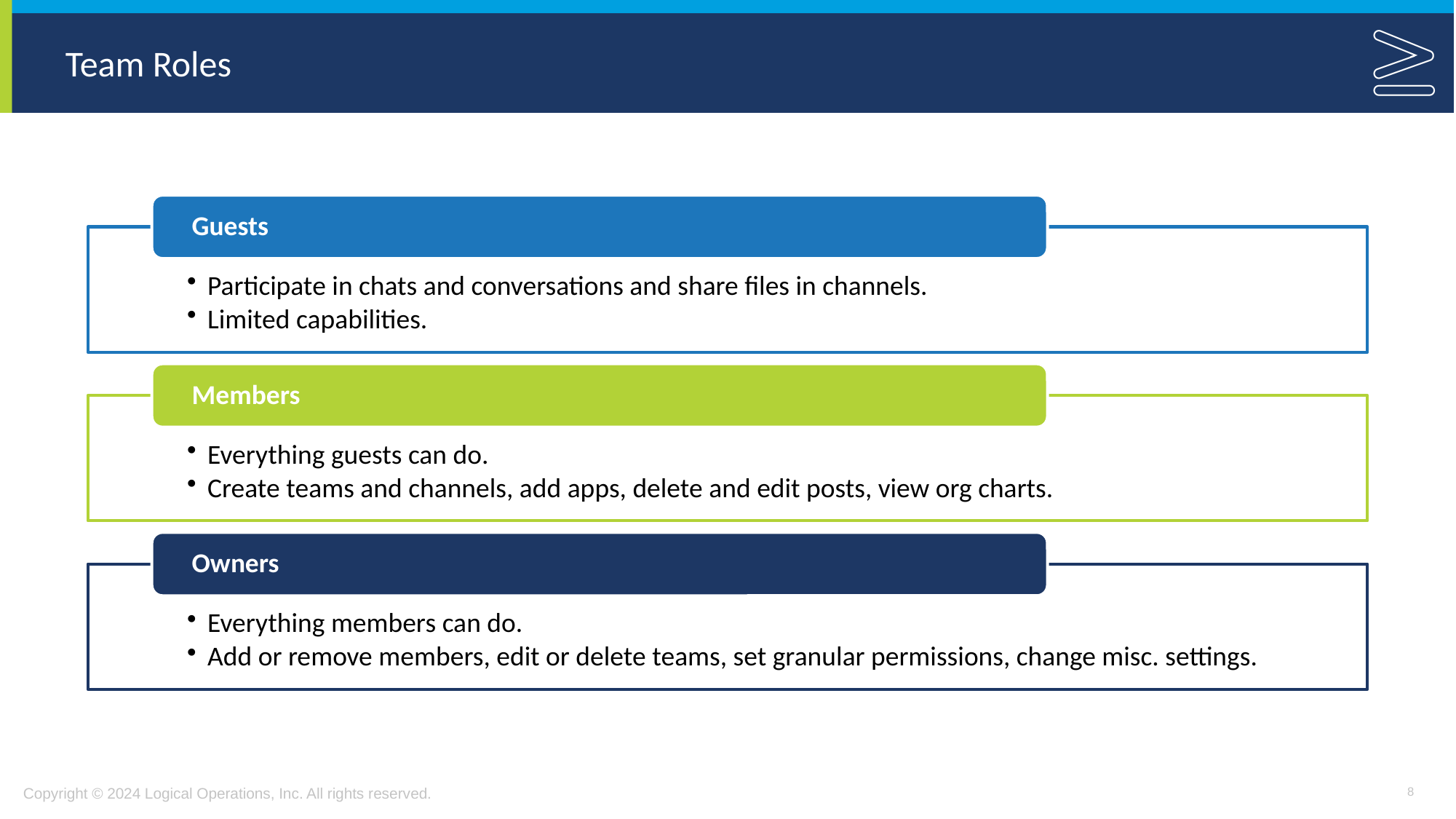

# Team Roles
Participate in chats and conversations and share files in channels.
Limited capabilities.
Guests
Everything guests can do.
Create teams and channels, add apps, delete and edit posts, view org charts.
Members
Everything members can do.
Add or remove members, edit or delete teams, set granular permissions, change misc. settings.
Owners
8